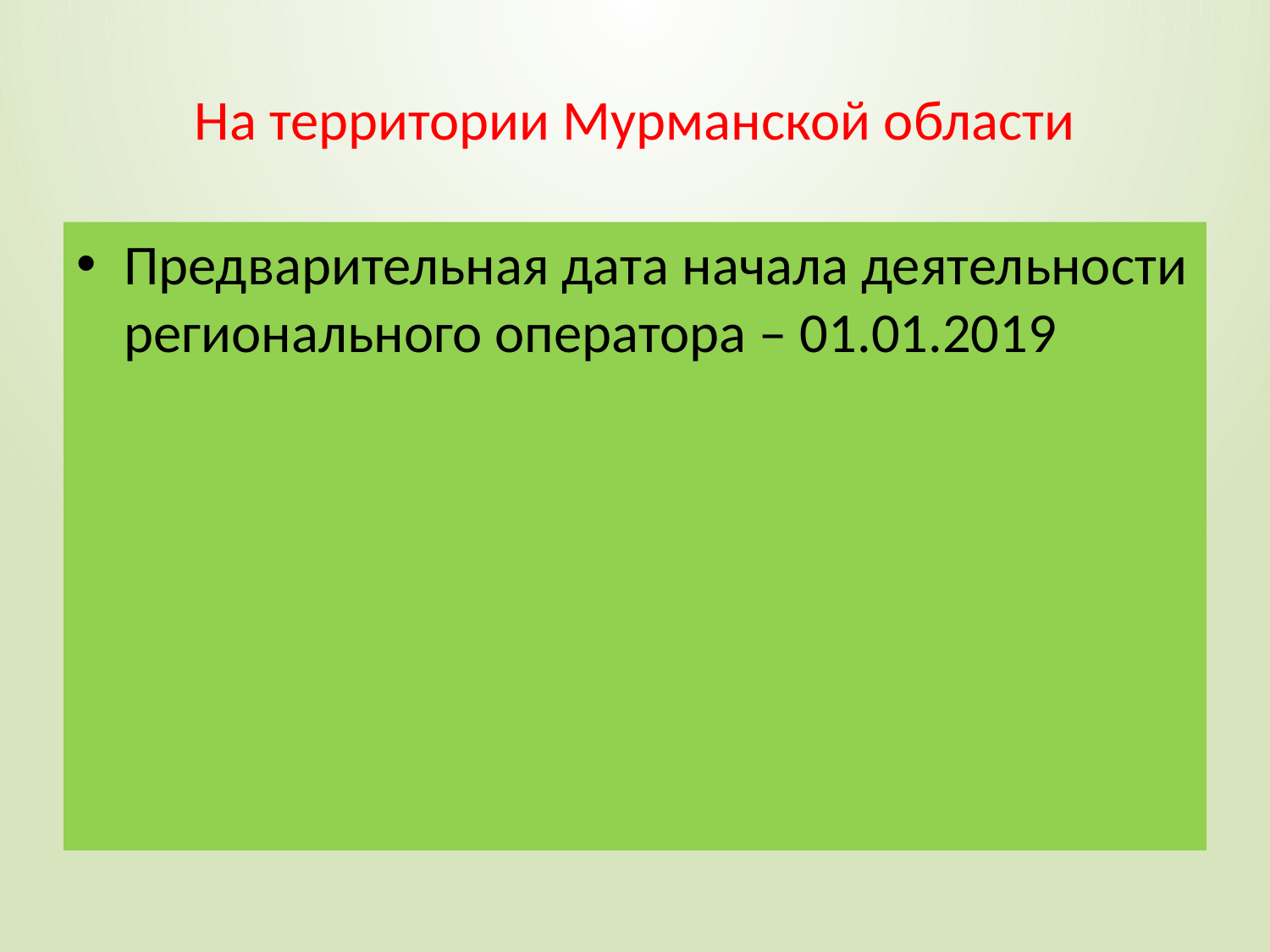

# На территории Мурманской области
Предварительная дата начала деятельности регионального оператора – 01.01.2019